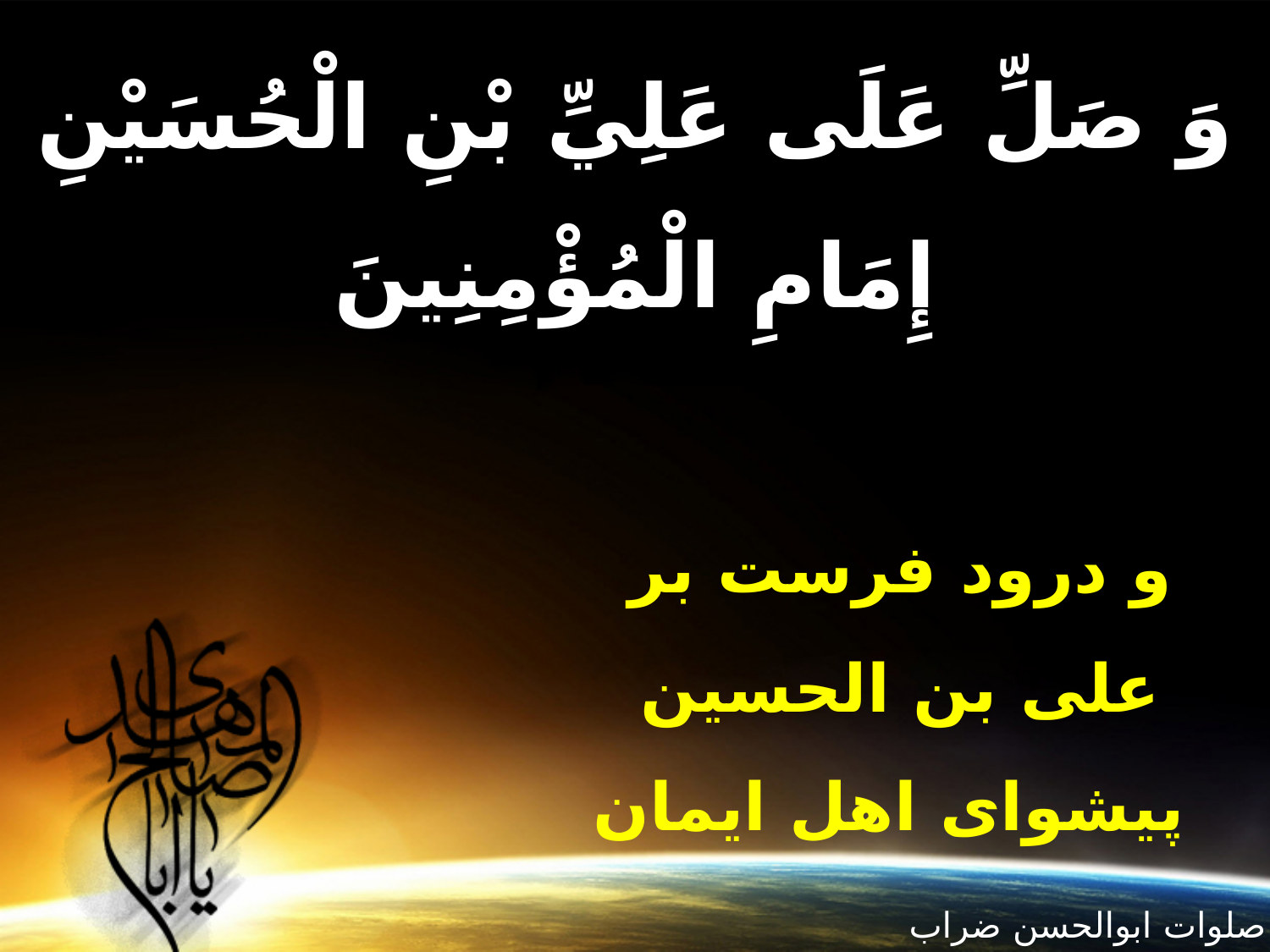

وَ صَلِّ عَلَى عَلِيِّ بْنِ الْحُسَيْنِ
إِمَامِ الْمُؤْمِنِينَ
و درود فرست بر
على بن الحسين
پيشواى اهل ايمان